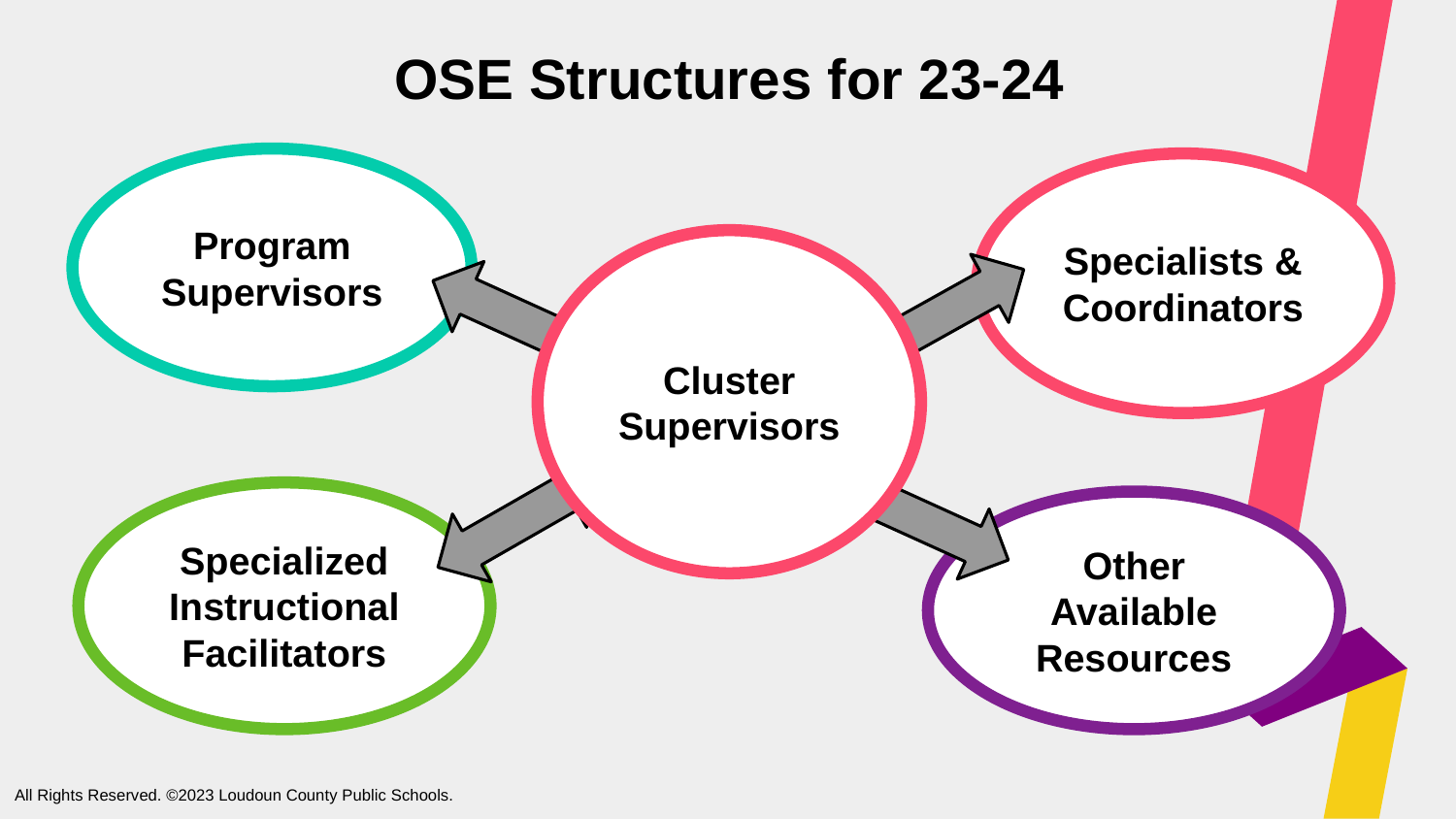

# OSE Structures for 23-24
Program Supervisors
Specialists & Coordinators
Cluster Supervisors

Specialized Instructional Facilitators
Other Available Resources